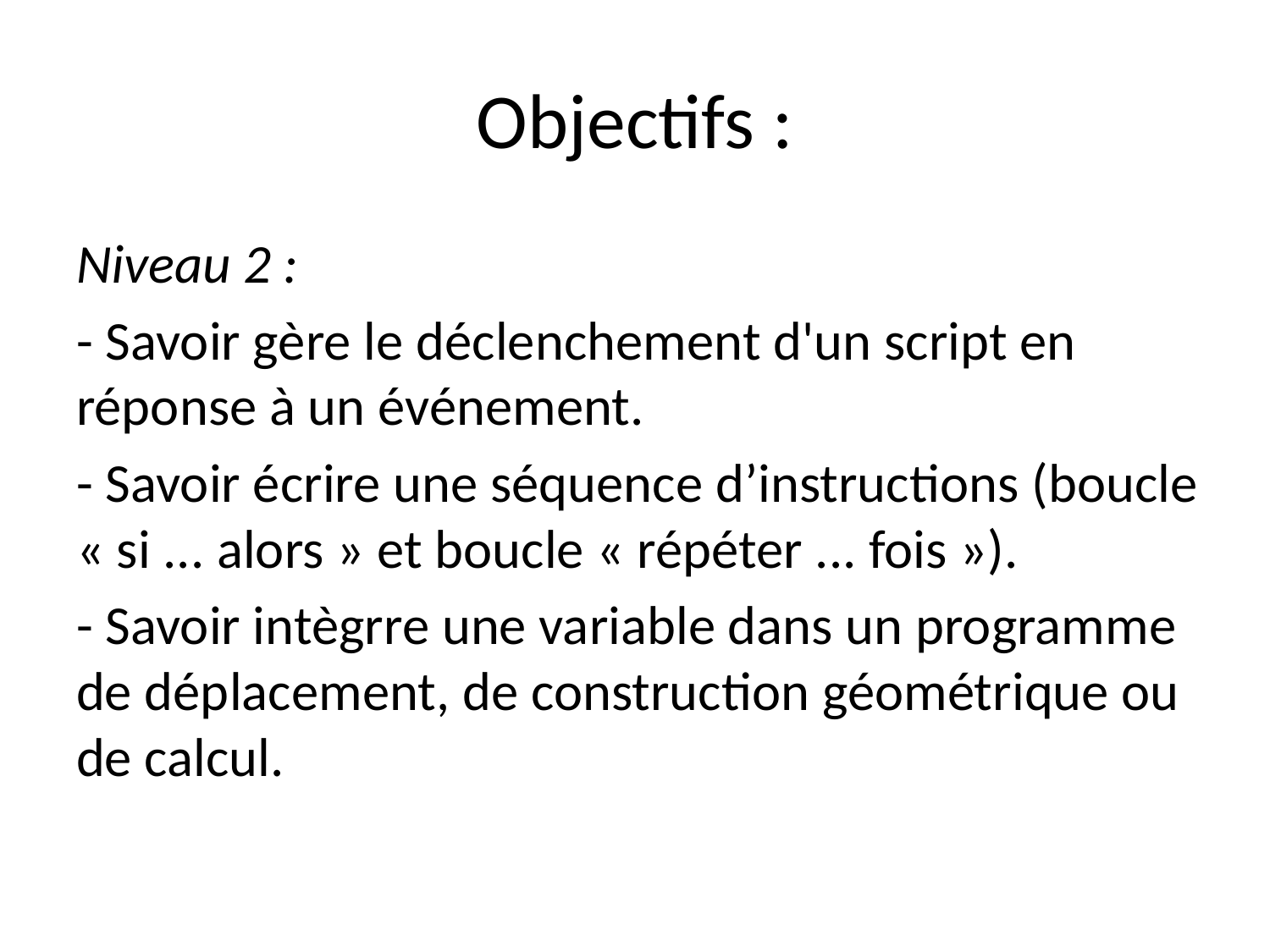

# Objectifs :
Niveau 2 :
- Savoir gère le déclenchement d'un script en réponse à un événement.
- Savoir écrire une séquence d’instructions (boucle « si ... alors » et boucle « répéter ... fois »).
- Savoir intègrre une variable dans un programme de déplacement, de construction géométrique ou de calcul.